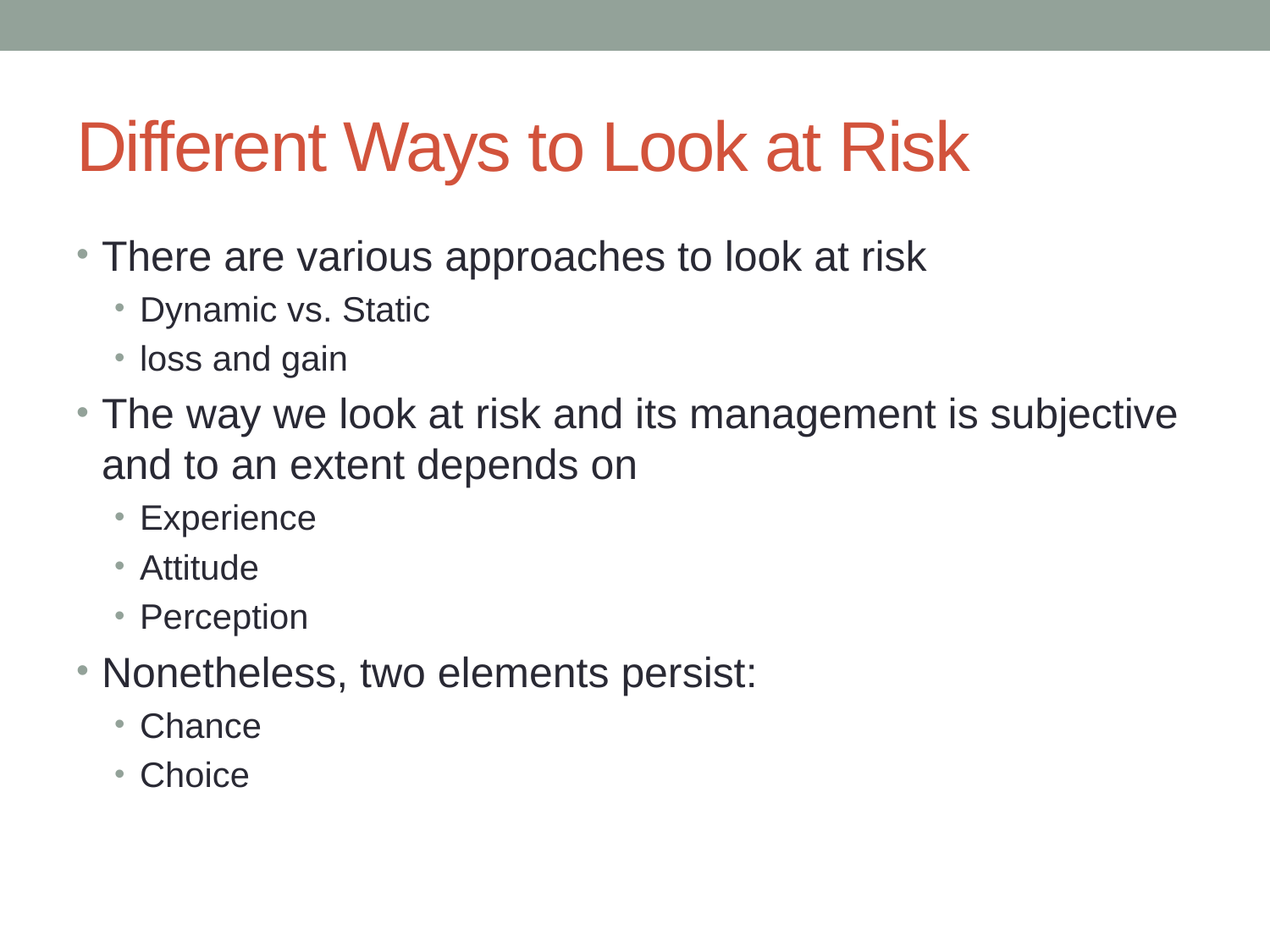

# Different Ways to Look at Risk
There are various approaches to look at risk
Dynamic vs. Static
loss and gain
The way we look at risk and its management is subjective and to an extent depends on
Experience
Attitude
Perception
Nonetheless, two elements persist:
Chance
Choice